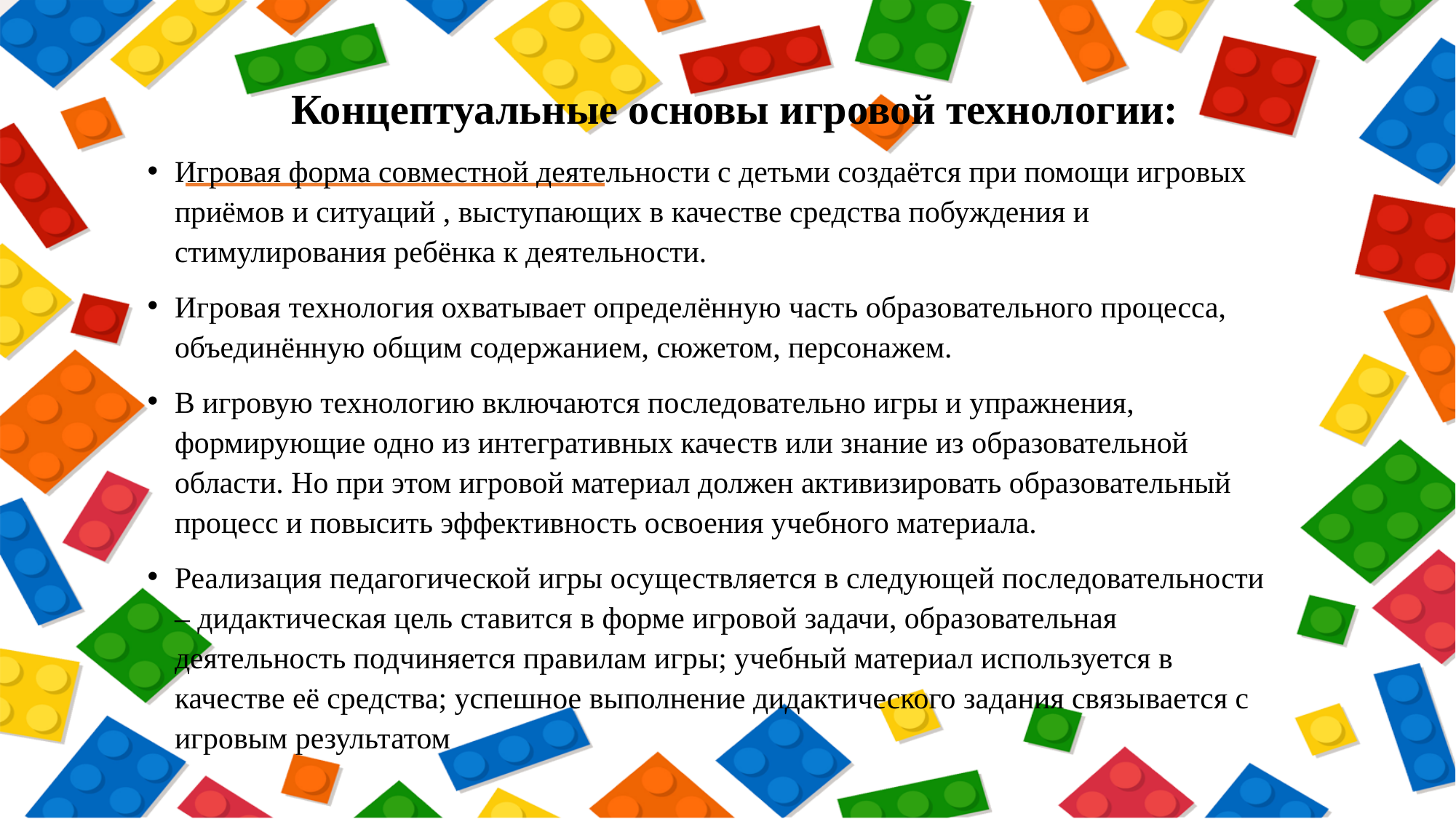

Концептуальные основы игровой технологии:
Игровая форма совместной деятельности с детьми создаётся при помощи игровых приёмов и ситуаций , выступающих в качестве средства побуждения и стимулирования ребёнка к деятельности.
Игровая технология охватывает определённую часть образовательного процесса, объединённую общим содержанием, сюжетом, персонажем.
В игровую технологию включаются последовательно игры и упражнения, формирующие одно из интегративных качеств или знание из образовательной области. Но при этом игровой материал должен активизировать образовательный процесс и повысить эффективность освоения учебного материала.
Реализация педагогической игры осуществляется в следующей последовательности – дидактическая цель ставится в форме игровой задачи, образовательная деятельность подчиняется правилам игры; учебный материал используется в качестве её средства; успешное выполнение дидактического задания связывается с игровым результатом